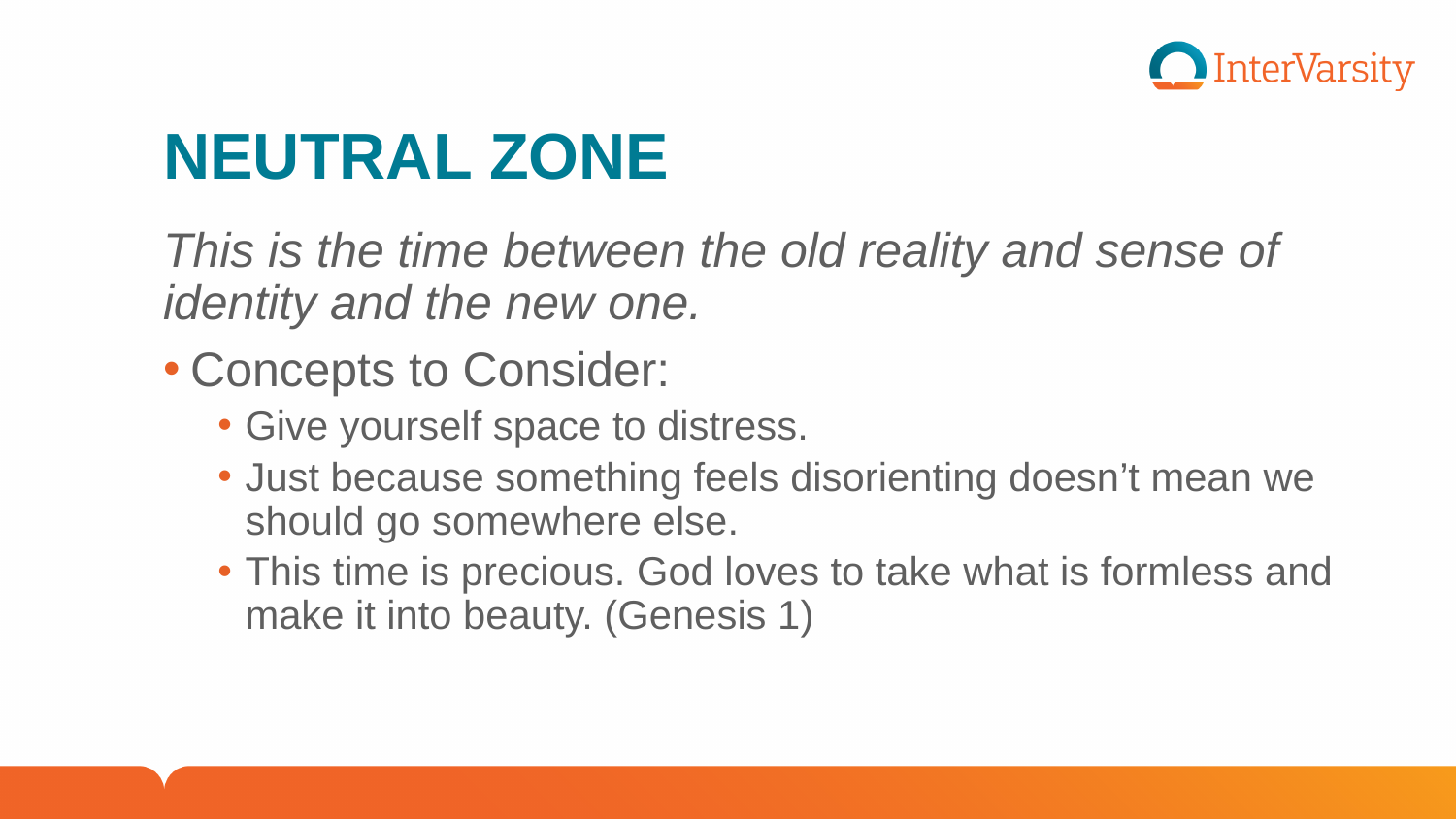

# NEUTRAL ZONE
This is the time between the old reality and sense of identity and the new one.
Concepts to Consider:
Give yourself space to distress.
Just because something feels disorienting doesn’t mean we should go somewhere else.
This time is precious. God loves to take what is formless and make it into beauty. (Genesis 1)